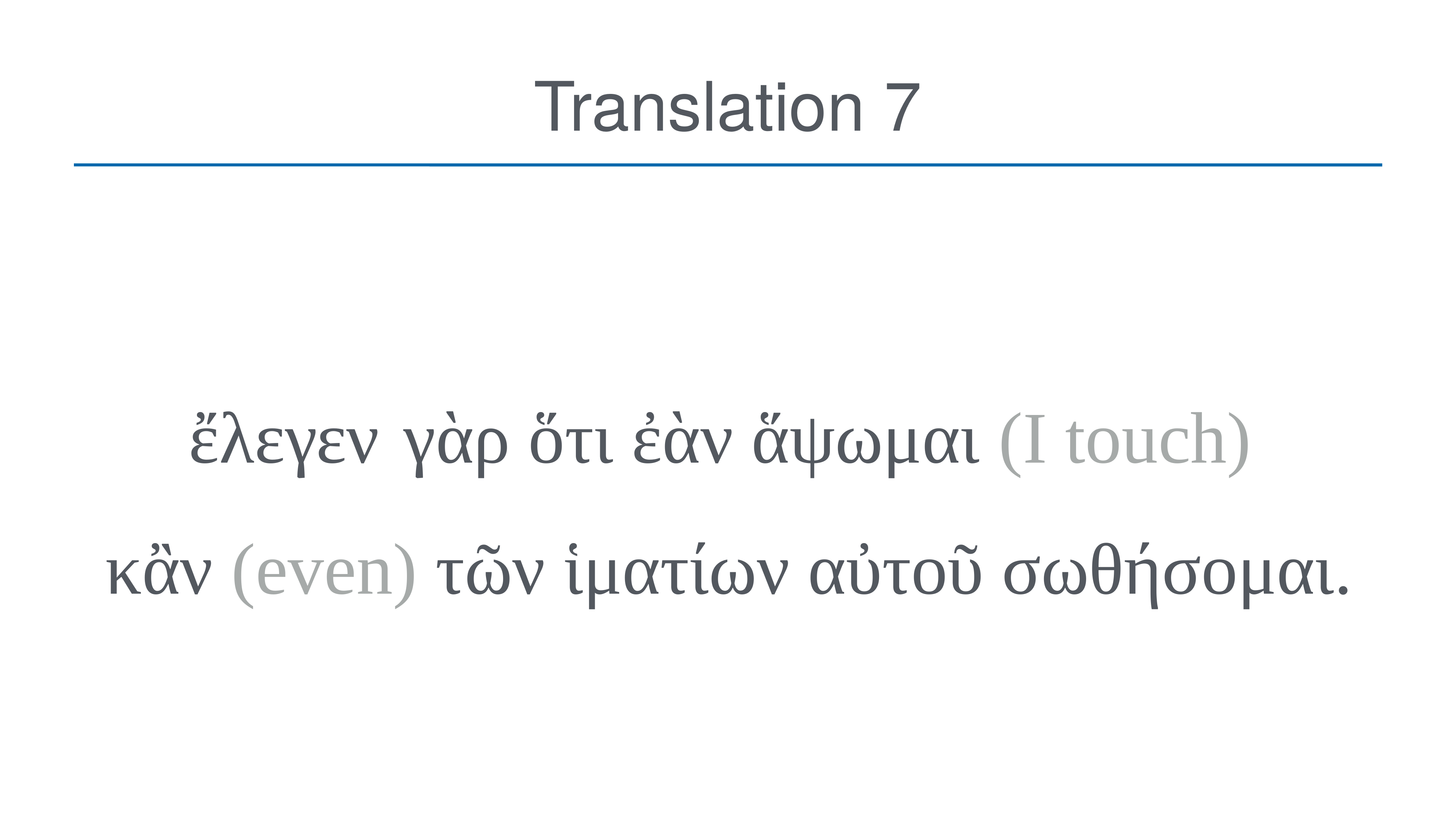

# Translation 7
ἔλεγεν  γὰρ ὅτι ἐὰν ἅψωμαι (I touch)
κἂν (even) τῶν ἱματίων αὐτοῦ σωθήσομαι.